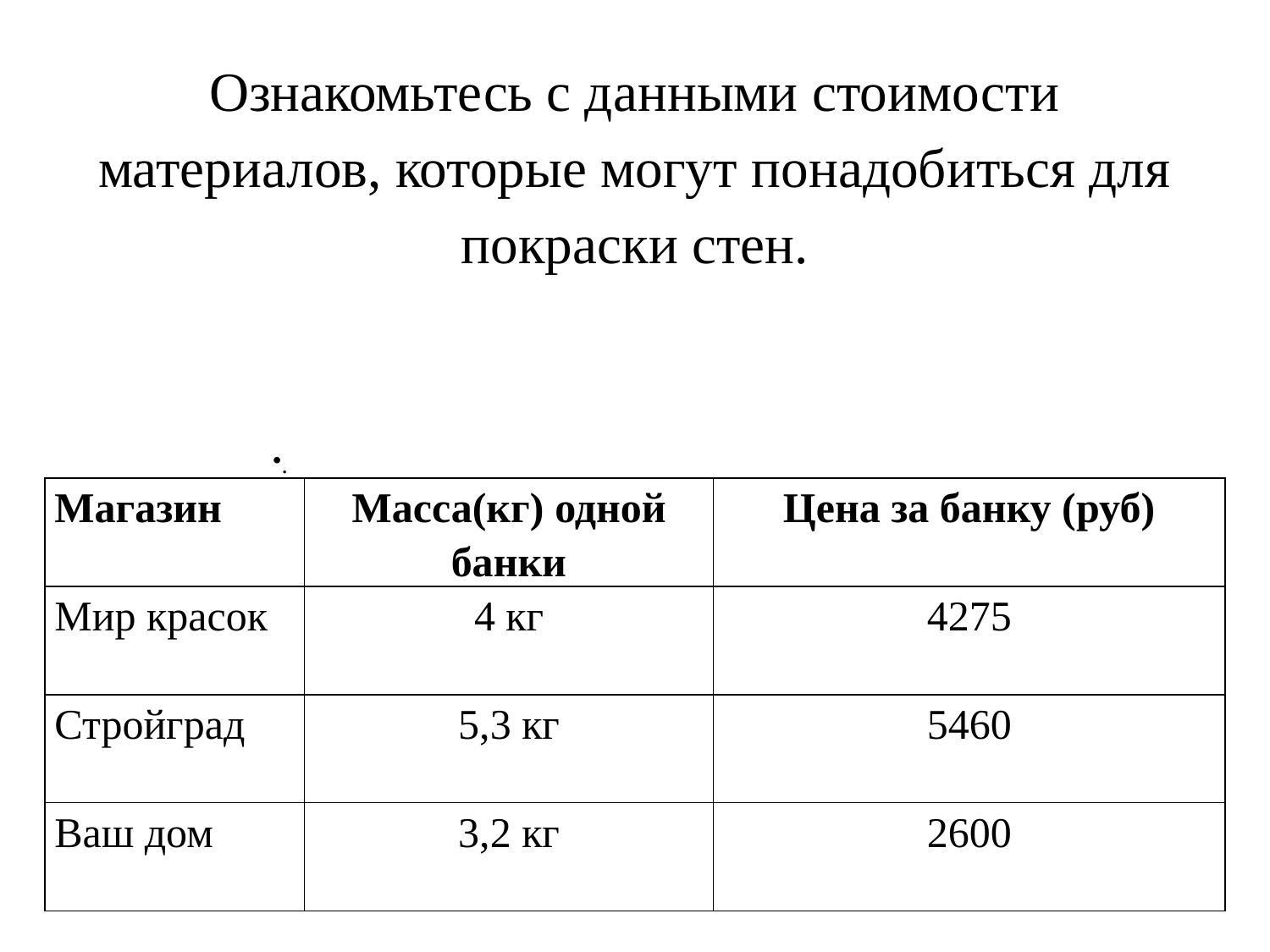

# Ознакомьтесь с данными стоимости материалов, которые могут понадобиться для покраски стен.
.

| Магазин | Масса(кг) одной банки | Цена за банку (руб) |
| --- | --- | --- |
| Мир красок | 4 кг | 4275 |
| Стройград | 5,3 кг | 5460 |
| Ваш дом | 3,2 кг | 2600 |